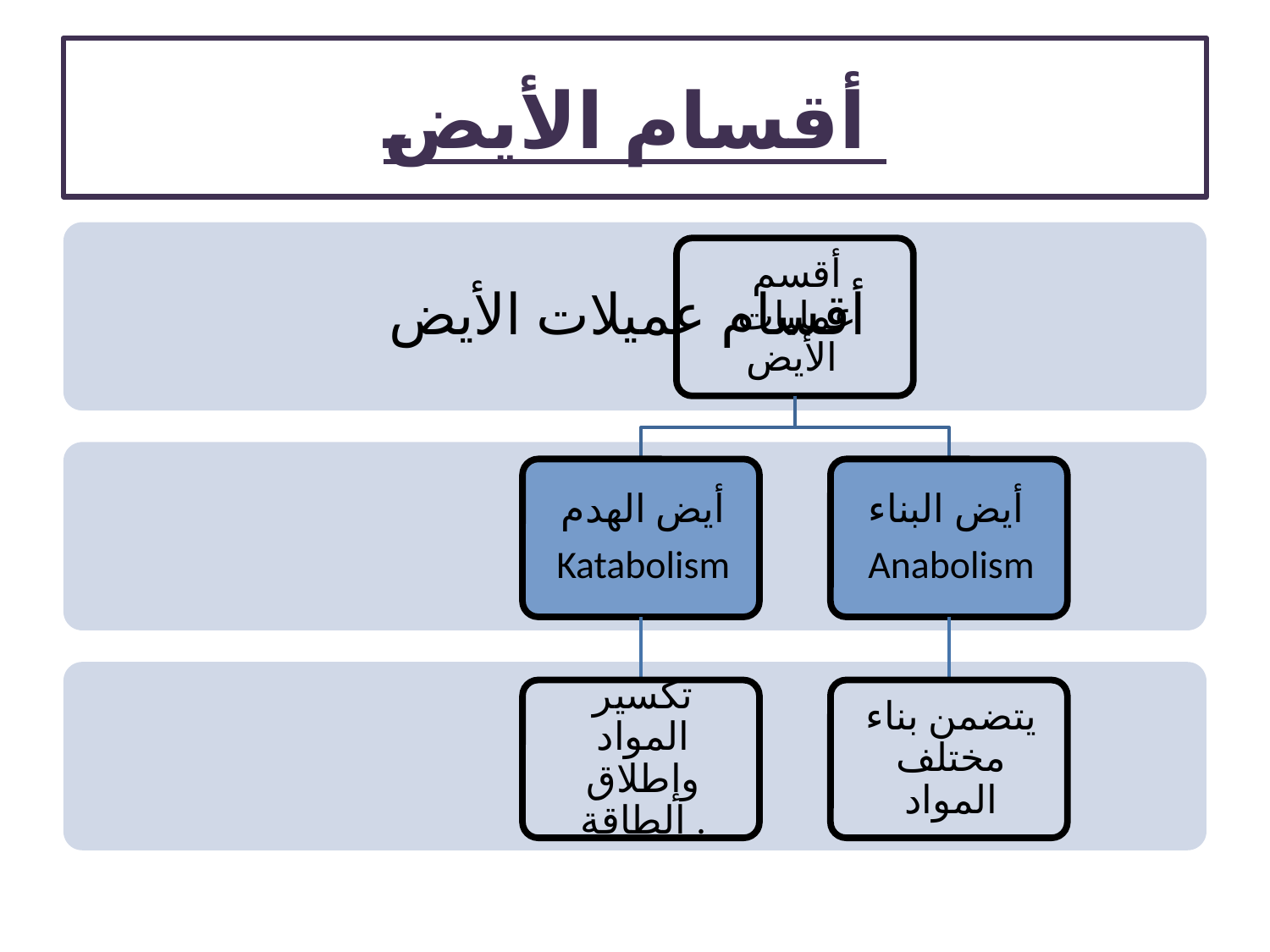

# أقسام الأيض

أقسام عميلات الأيض
أقسم عمليات الأيض
أيض الهدم
Katabolism
تكسير المواد وإطلاق الطاقة .
أيض البناء
Anabolism
يتضمن بناء مختلف المواد